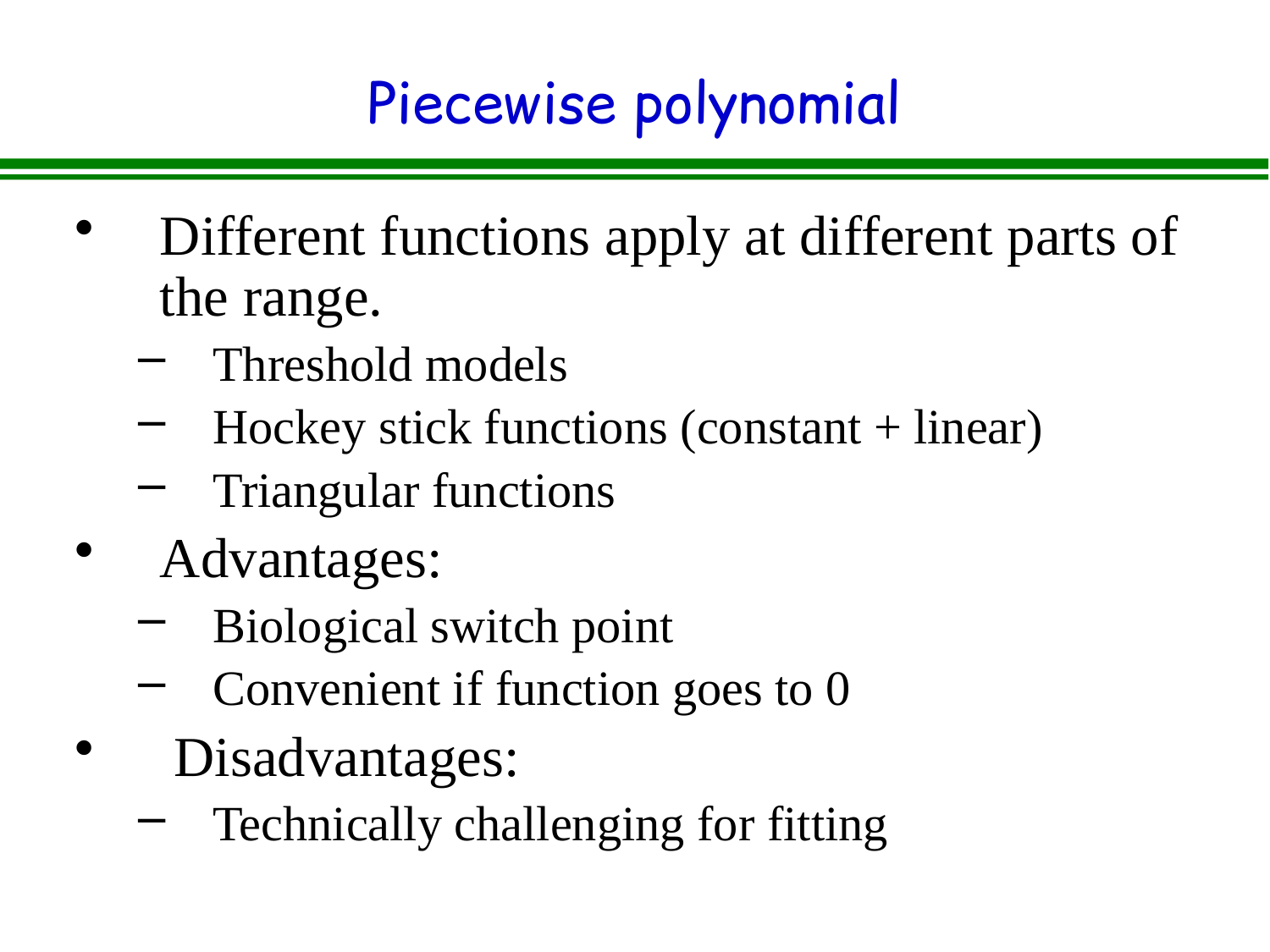

# Piecewise polynomial
Different functions apply at different parts of the range.
Threshold models
Hockey stick functions (constant + linear)
Triangular functions
Advantages:
Biological switch point
Convenient if function goes to 0
 Disadvantages:
Technically challenging for fitting